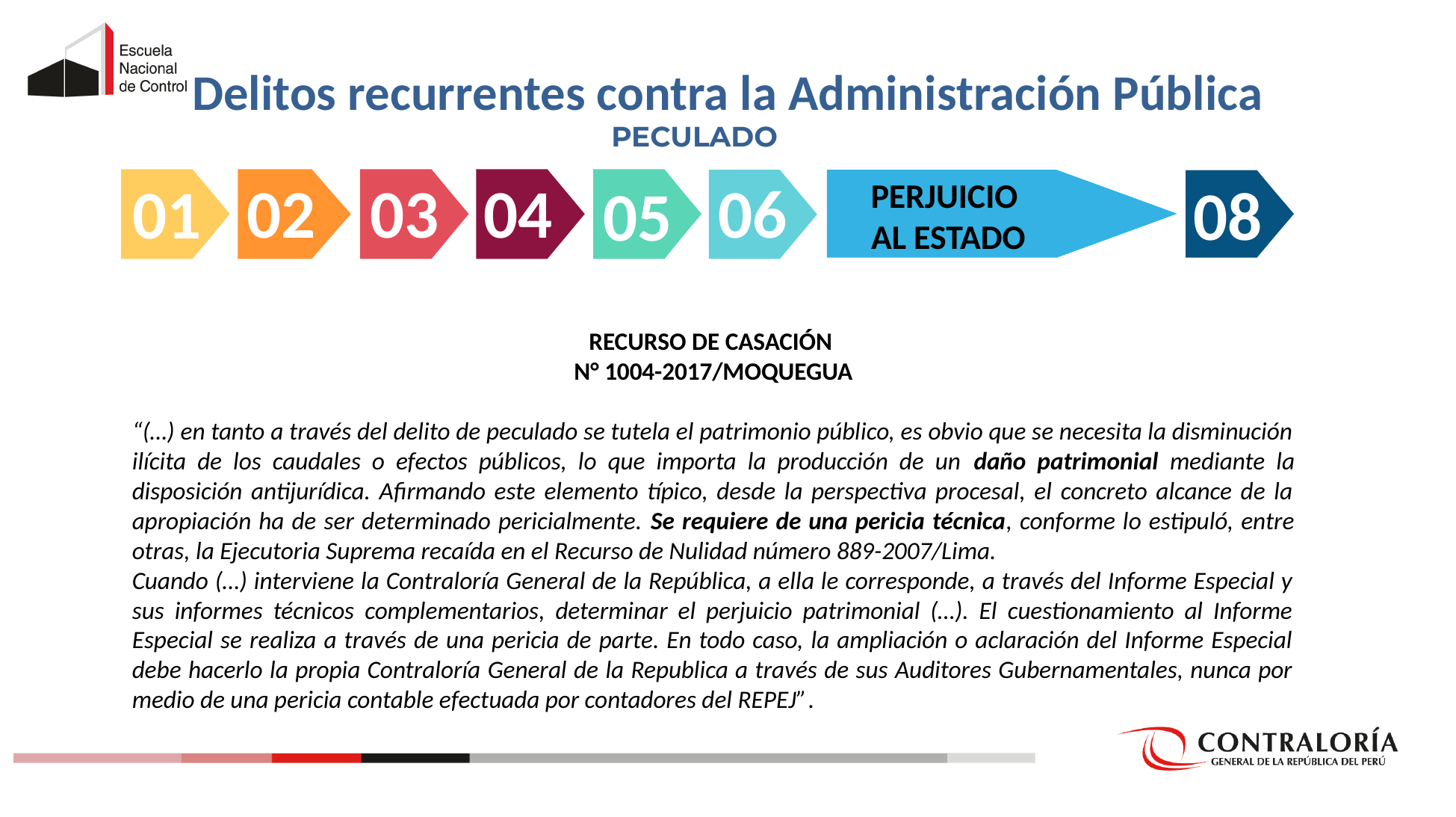

Delitos recurrentes contra la Administración Pública
PECULADO
PERJUICIO
AL ESTADO

03
06
02
04

01
08
05
RECURSO DE CASACIÓN
N° 1004-2017/MOQUEGUA

“(…) en tanto a través del delito de peculado se tutela el patrimonio público, es obvio que se necesita la disminución ilícita de los caudales o efectos públicos, lo que importa la producción de un daño patrimonial mediante la disposición antijurídica. Afirmando este elemento típico, desde la perspectiva procesal, el concreto alcance de la apropiación ha de ser determinado pericialmente. Se requiere de una pericia técnica, conforme lo estipuló, entre otras, la Ejecutoria Suprema recaída en el Recurso de Nulidad número 889-2007/Lima.
Cuando (…) interviene la Contraloría General de la República, a ella le corresponde, a través del Informe Especial y sus informes técnicos complementarios, determinar el perjuicio patrimonial (…). El cuestionamiento al Informe Especial se realiza a través de una pericia de parte. En todo caso, la ampliación o aclaración del Informe Especial debe hacerlo la propia Contraloría General de la Republica a través de sus Auditores Gubernamentales, nunca por medio de una pericia contable efectuada por contadores del REPEJ”.